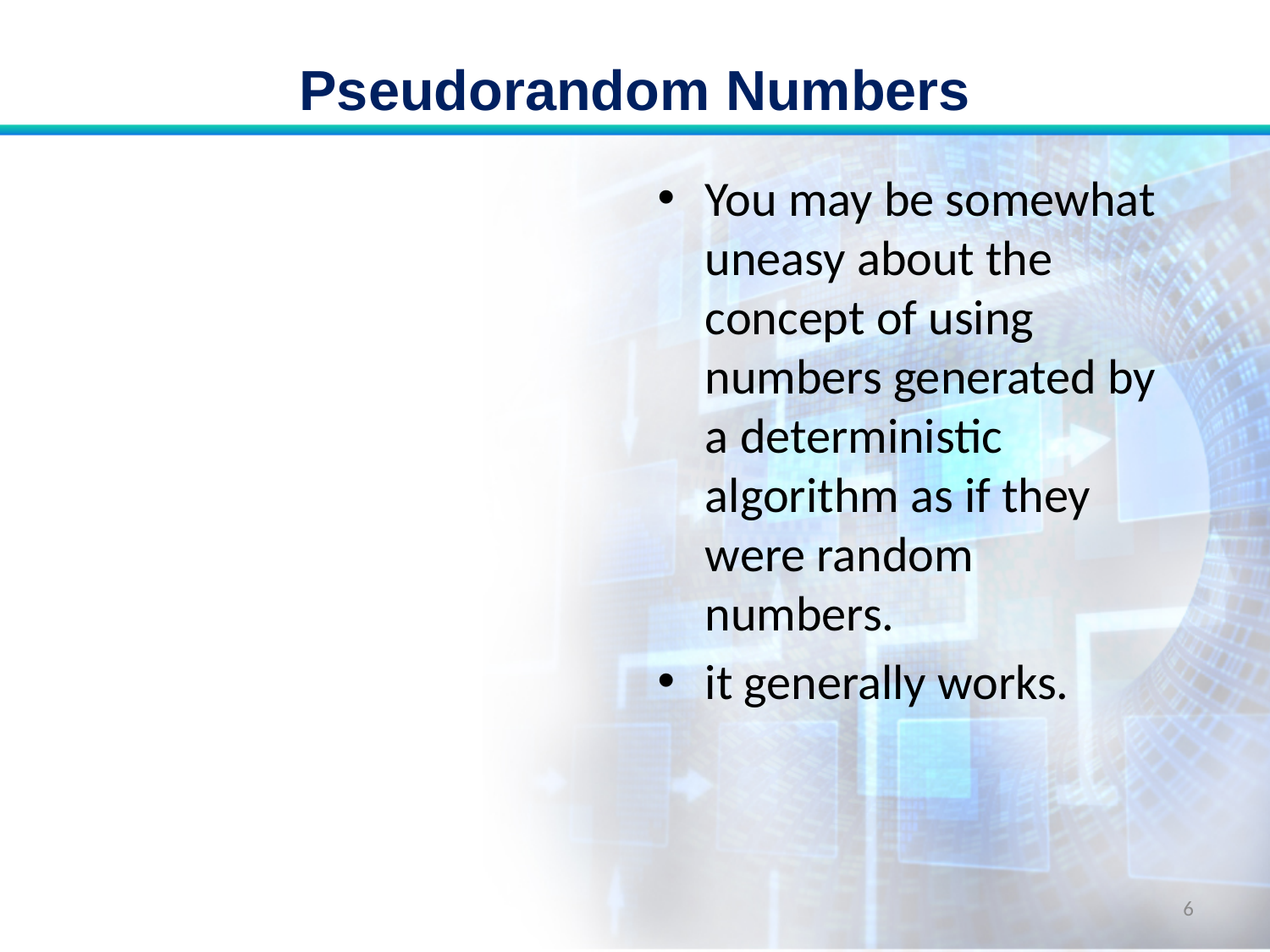

# Pseudorandom Numbers
You may be somewhat uneasy about the concept of using numbers generated by a deterministic algorithm as if they were random numbers.
it generally works.
6